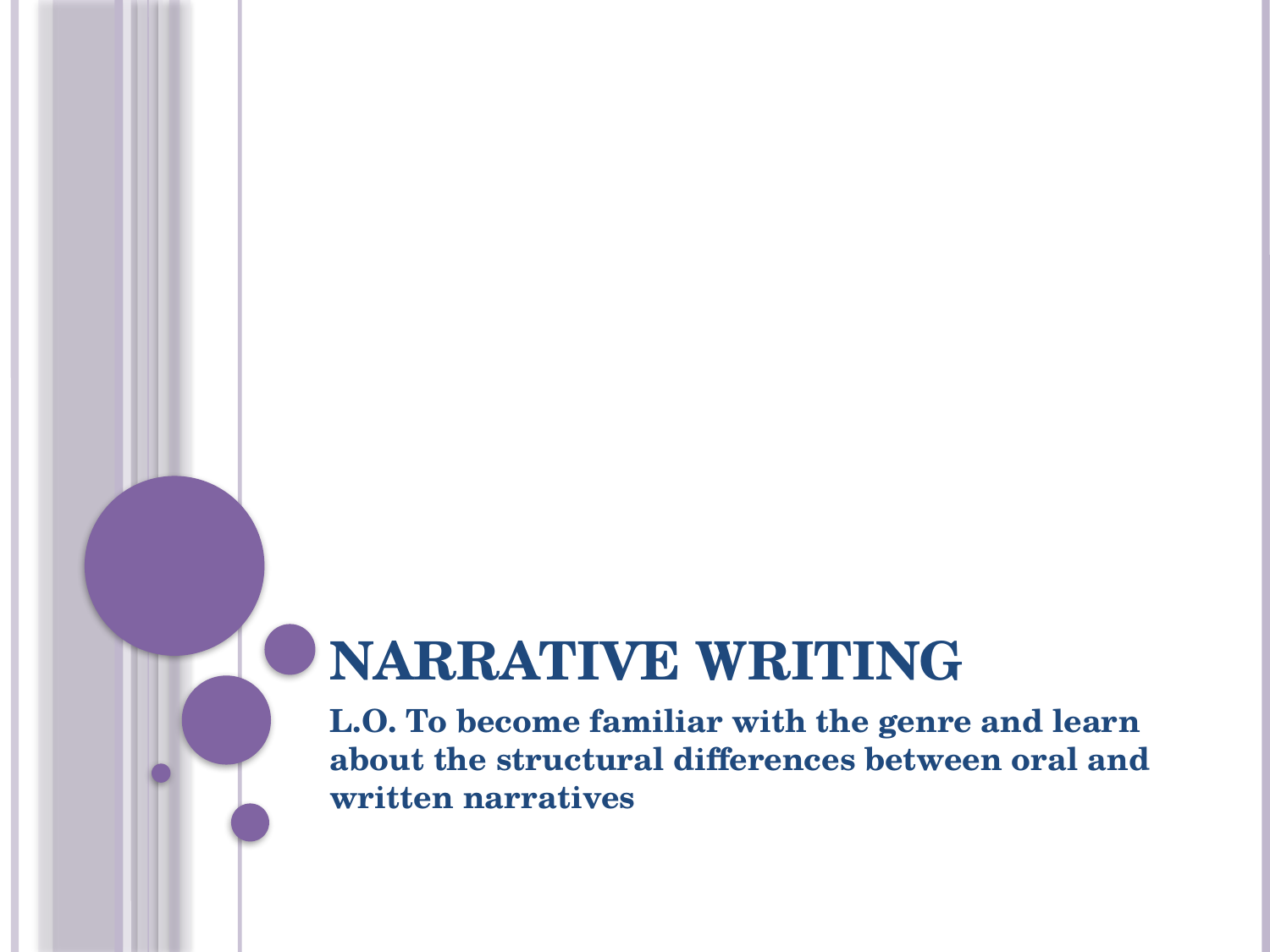

# Narrative Writing
L.O. To become familiar with the genre and learn about the structural differences between oral and written narratives